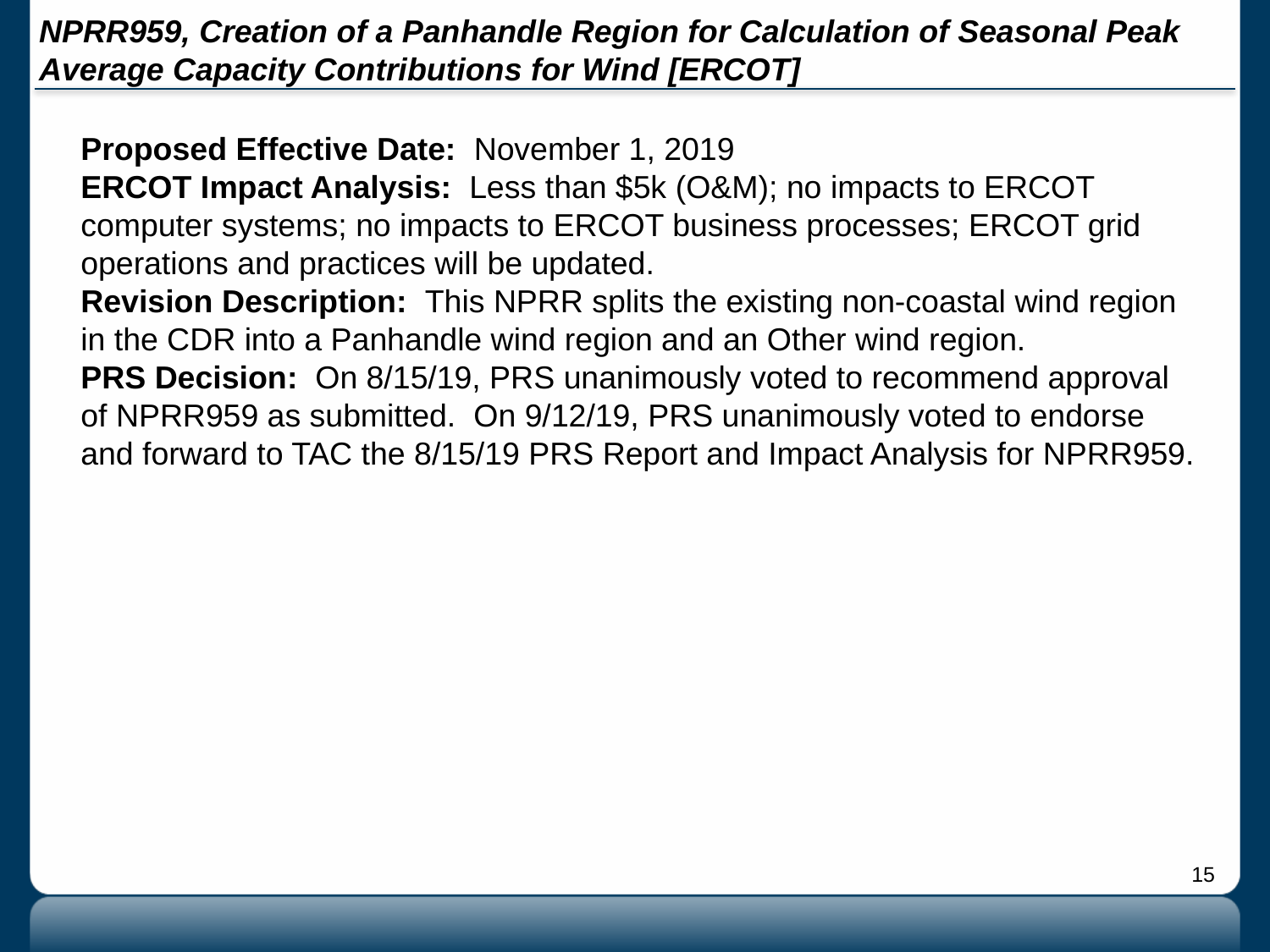

# NPRR959, Creation of a Panhandle Region for Calculation of Seasonal Peak Average Capacity Contributions for Wind [ERCOT]
Proposed Effective Date:  November 1, 2019
ERCOT Impact Analysis:  Less than $5k (O&M); no impacts to ERCOT computer systems; no impacts to ERCOT business processes; ERCOT grid operations and practices will be updated.
Revision Description:  This NPRR splits the existing non-coastal wind region in the CDR into a Panhandle wind region and an Other wind region.
PRS Decision:  On 8/15/19, PRS unanimously voted to recommend approval of NPRR959 as submitted.  On 9/12/19, PRS unanimously voted to endorse and forward to TAC the 8/15/19 PRS Report and Impact Analysis for NPRR959.